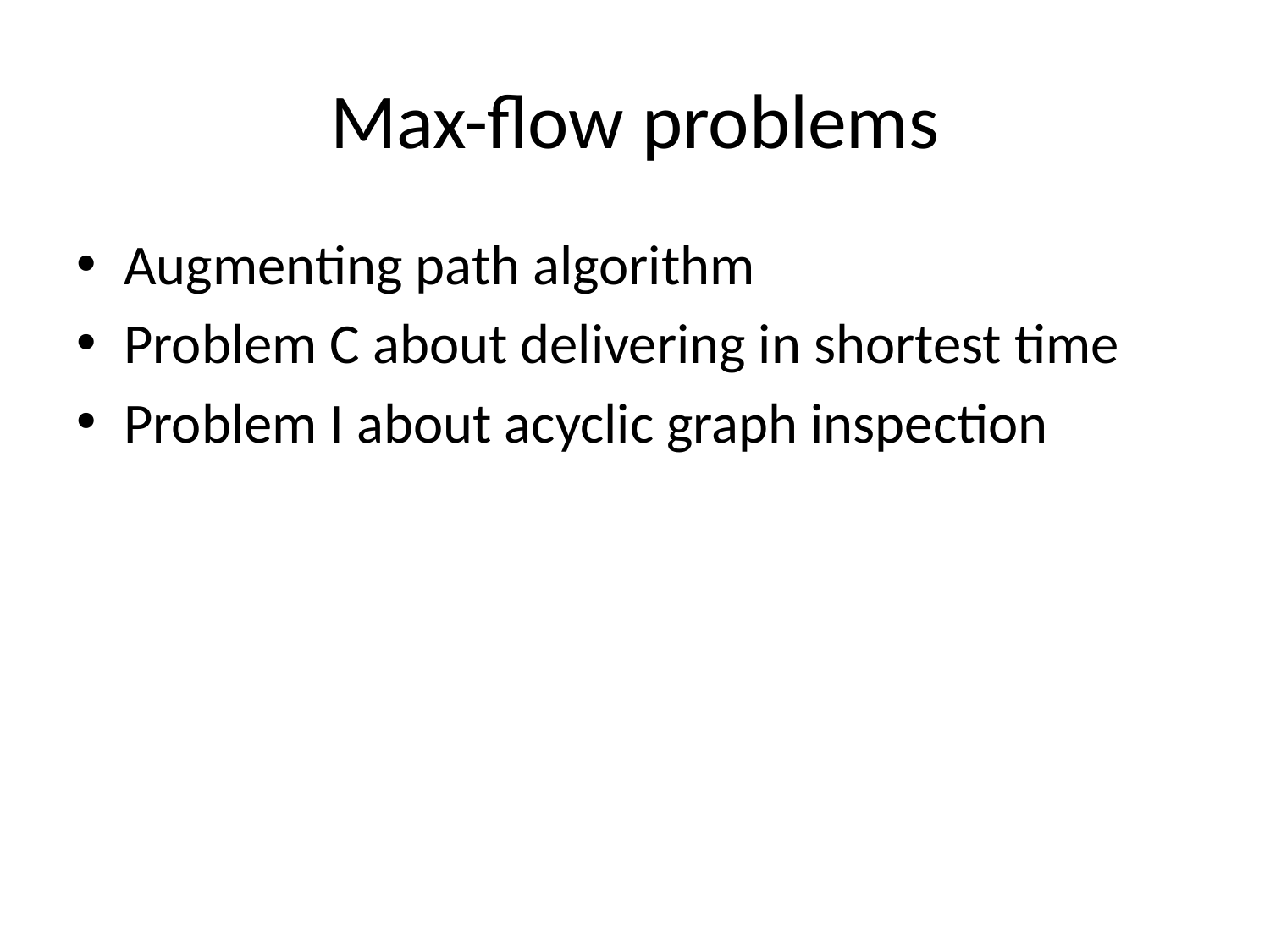

# Max-flow problems
Augmenting path algorithm
Problem C about delivering in shortest time
Problem I about acyclic graph inspection